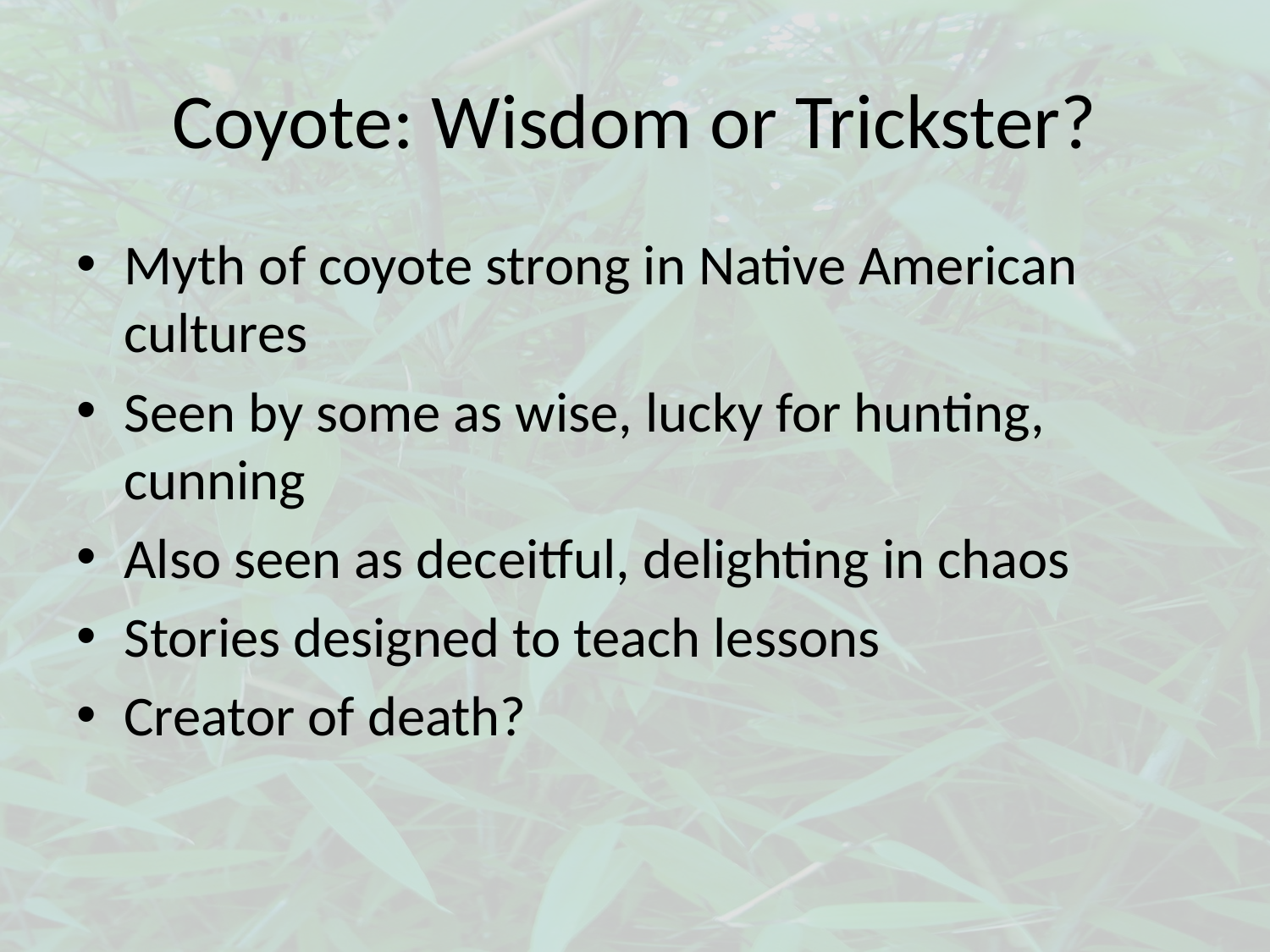

# Coyote: Wisdom or Trickster?
Myth of coyote strong in Native American cultures
Seen by some as wise, lucky for hunting, cunning
Also seen as deceitful, delighting in chaos
Stories designed to teach lessons
Creator of death?